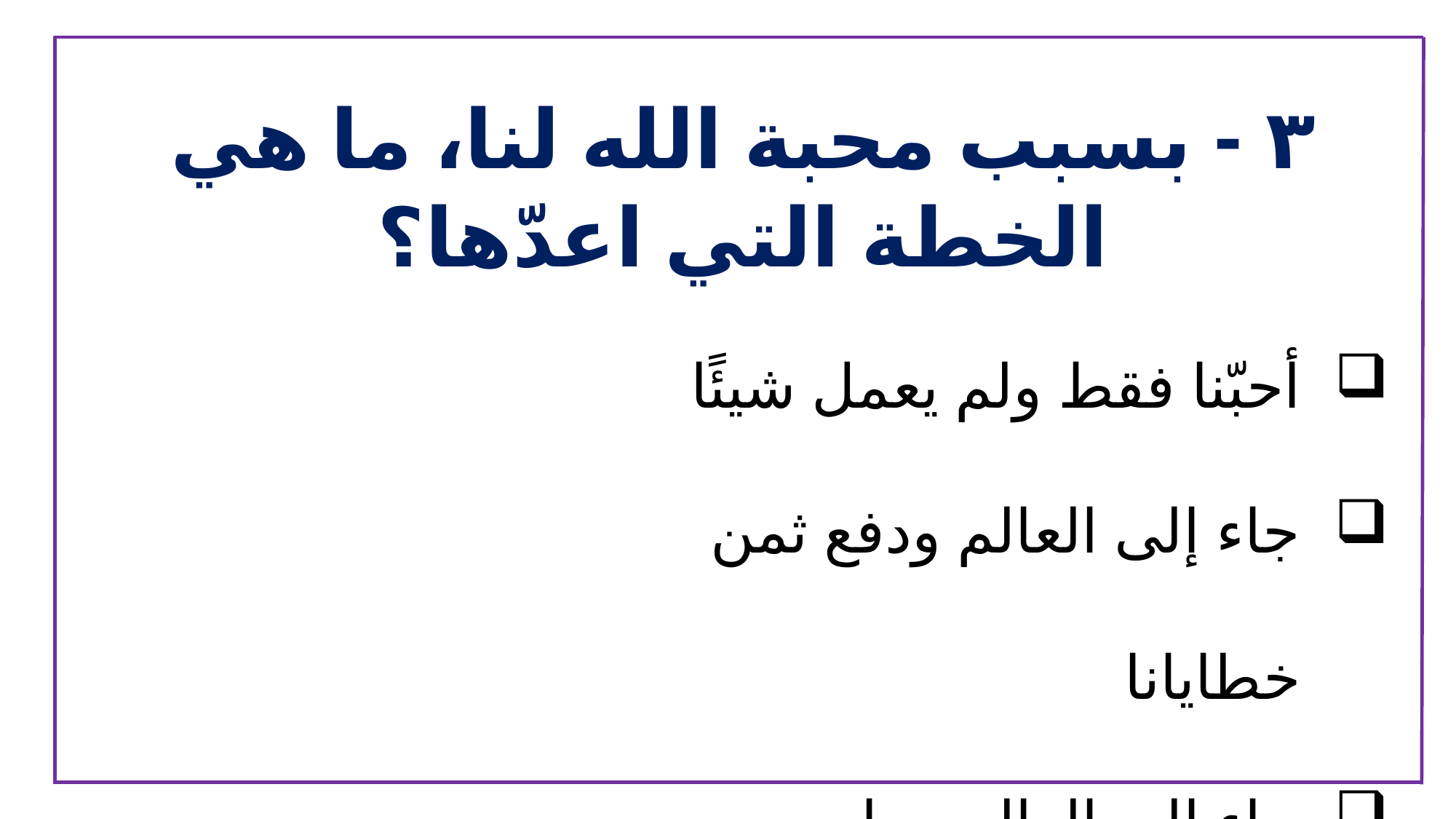

٣ - بسبب محبة الله لنا، ما هي الخطة التي اعدّها؟
أحبّنا فقط ولم يعمل شيئًا
جاء إلى العالم ودفع ثمن خطايانا
جاء إلى العالم ومات